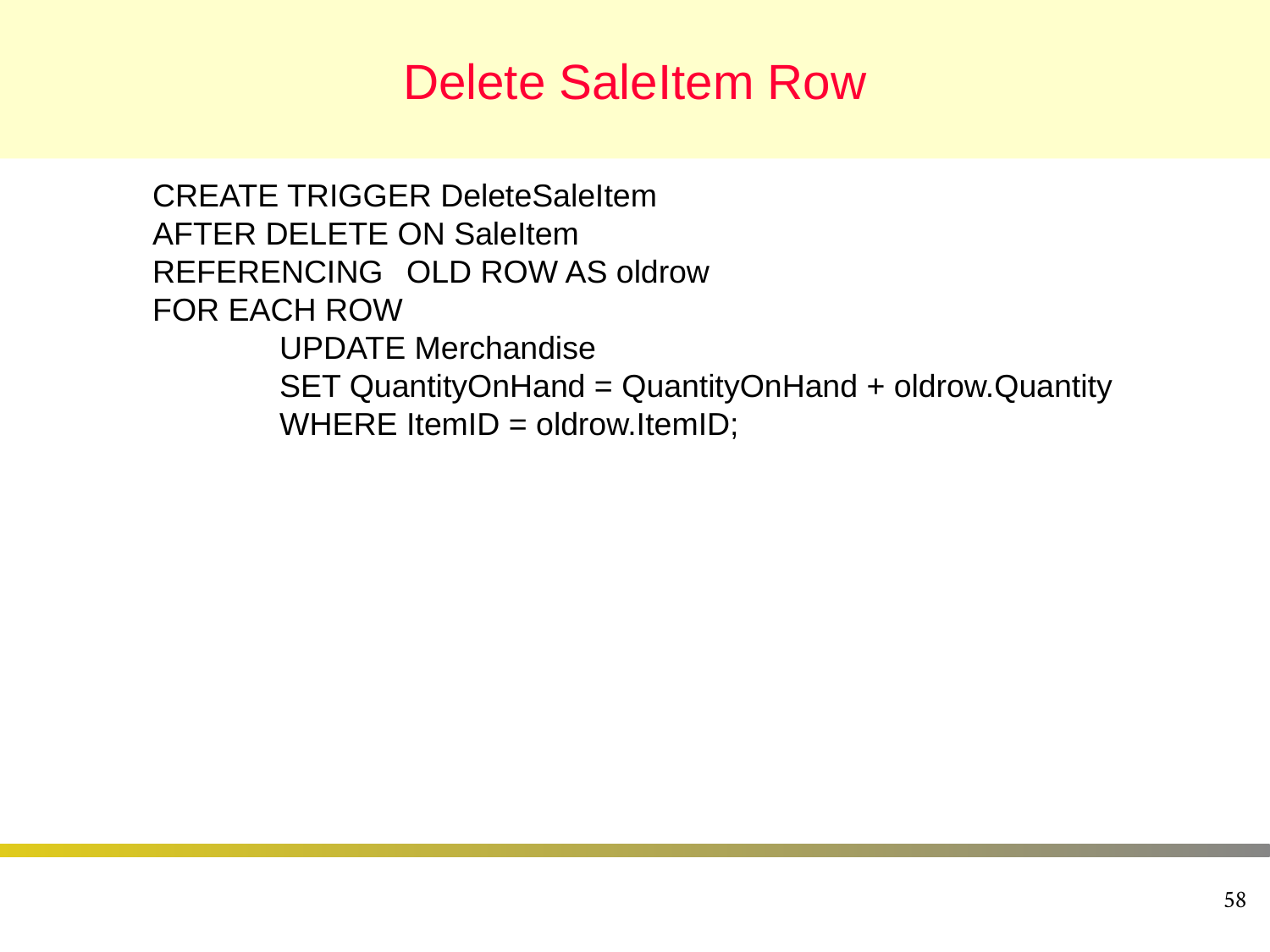

# Delete SaleItem Row
CREATE TRIGGER DeleteSaleItem
AFTER DELETE ON SaleItem
REFERENCING	OLD ROW AS oldrow
FOR EACH ROW
	UPDATE Merchandise
	SET QuantityOnHand = QuantityOnHand + oldrow.Quantity
	WHERE ItemID = oldrow.ItemID;
58